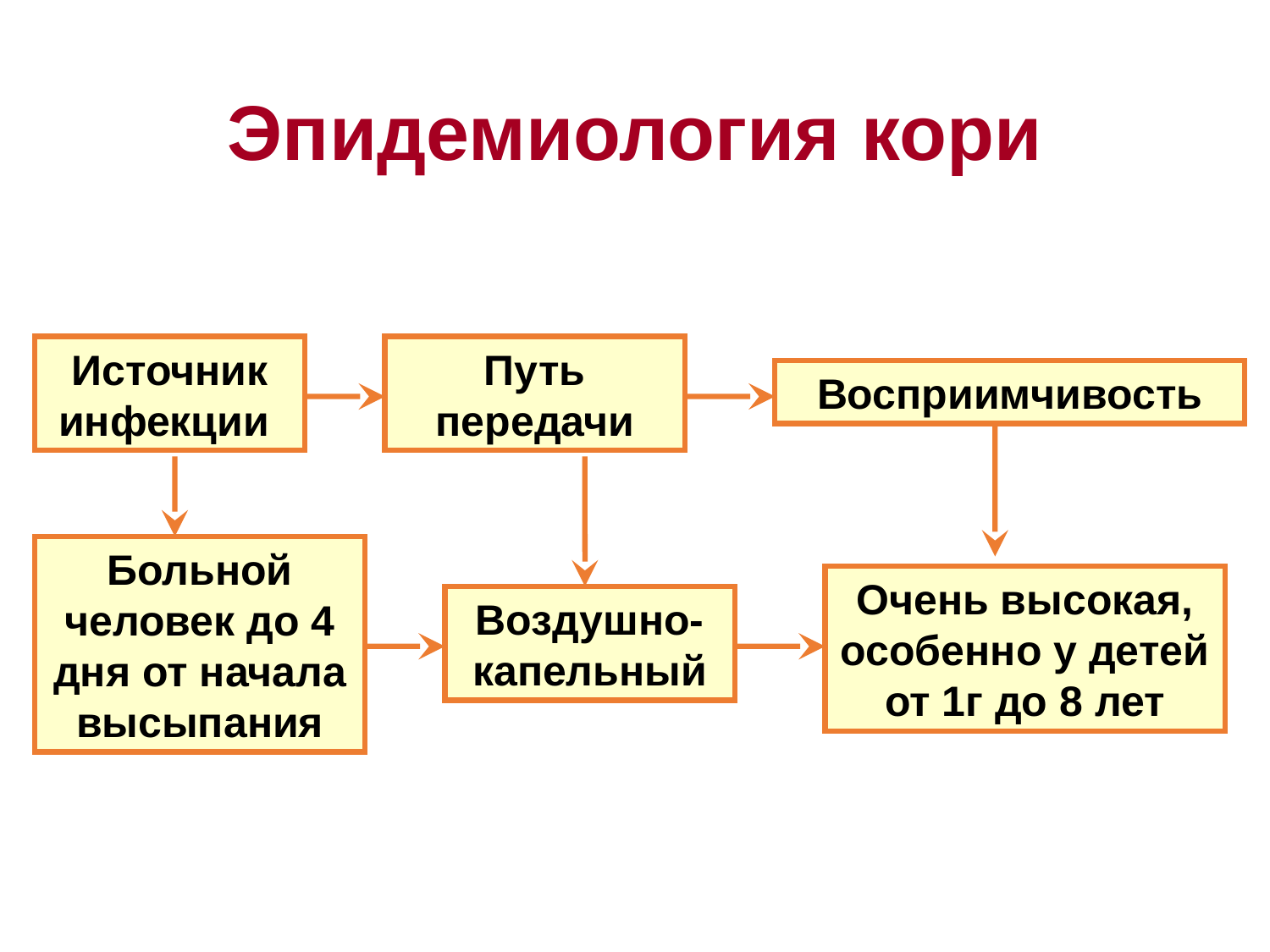

Эпидемиология кори

Источник инфекции
Путь передачи
Восприимчивость

Больной человек до 4 дня от начала высыпания
Очень высокая, особенно у детей от 1г до 8 лет
Воздушно- капельный